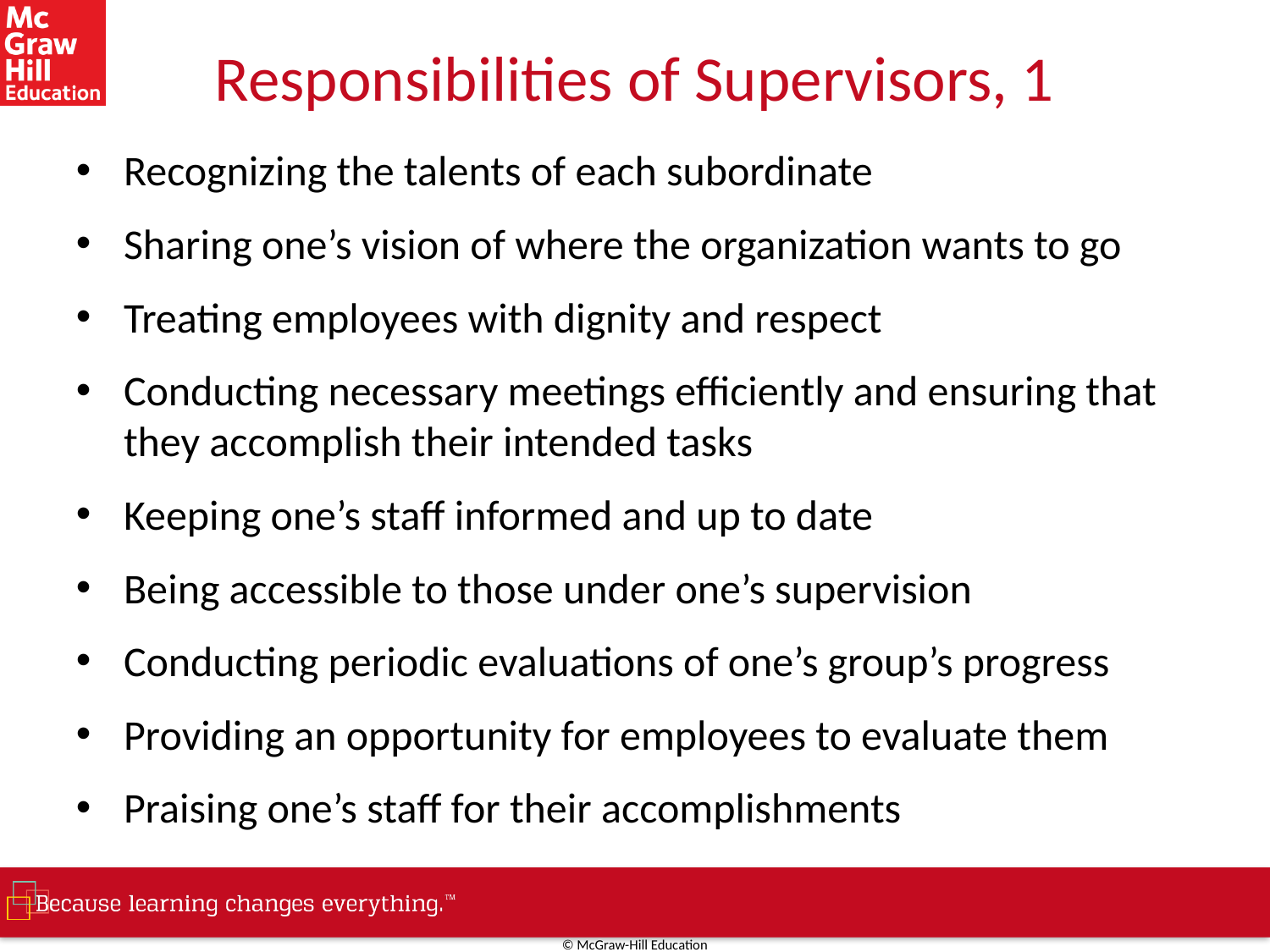

# Responsibilities of Supervisors, 1
Recognizing the talents of each subordinate
Sharing one’s vision of where the organization wants to go
Treating employees with dignity and respect
Conducting necessary meetings efficiently and ensuring that they accomplish their intended tasks
Keeping one’s staff informed and up to date
Being accessible to those under one’s supervision
Conducting periodic evaluations of one’s group’s progress
Providing an opportunity for employees to evaluate them
Praising one’s staff for their accomplishments